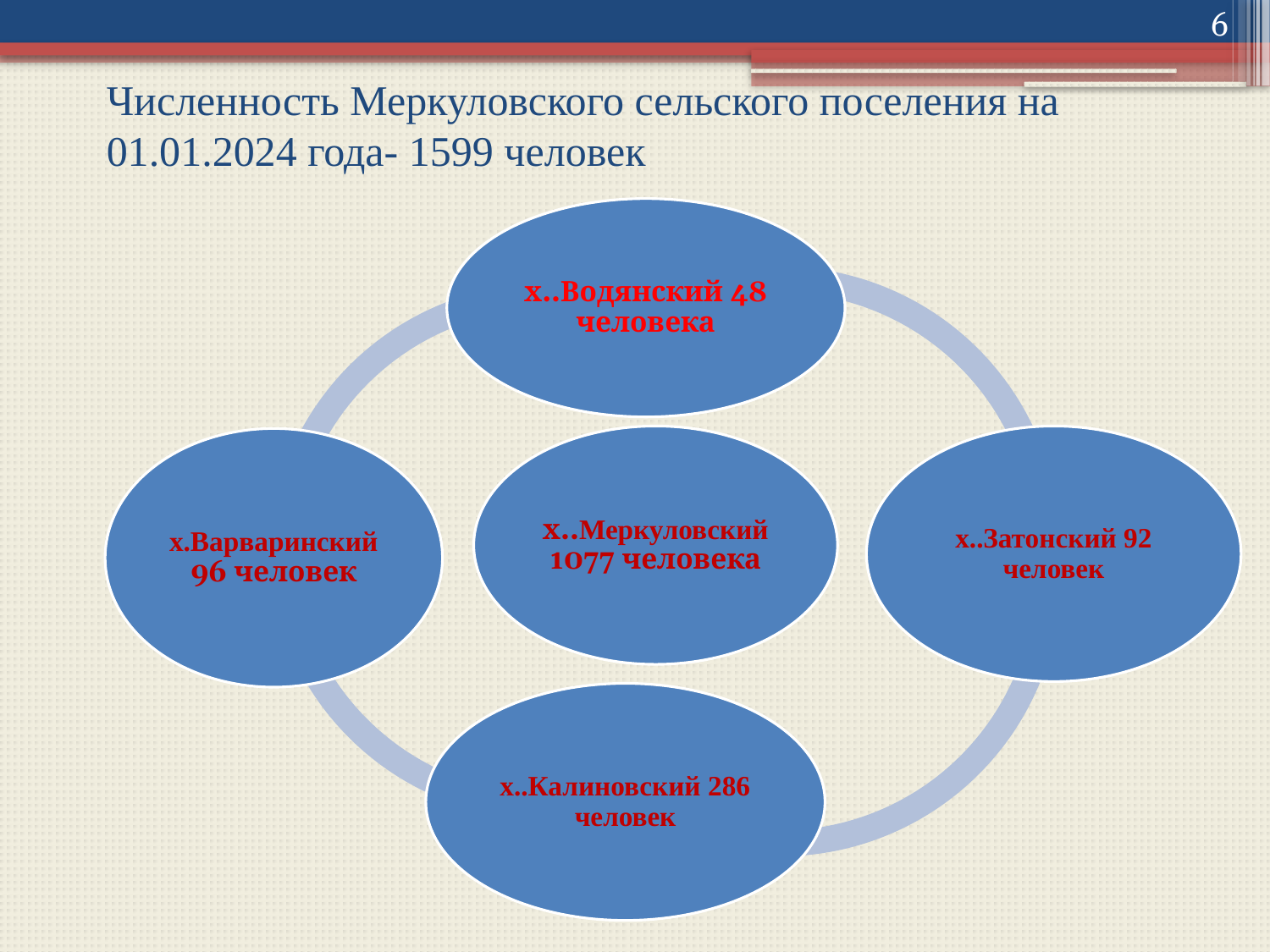

6
# Численность Меркуловского сельского поселения на 01.01.2024 года- 1599 человек
х..Меркуловский 1077 человека
х..Водянский 48 человека
х..Затонский 92 человек
х..Калиновский 286 человек
х.Варваринский 96 человек